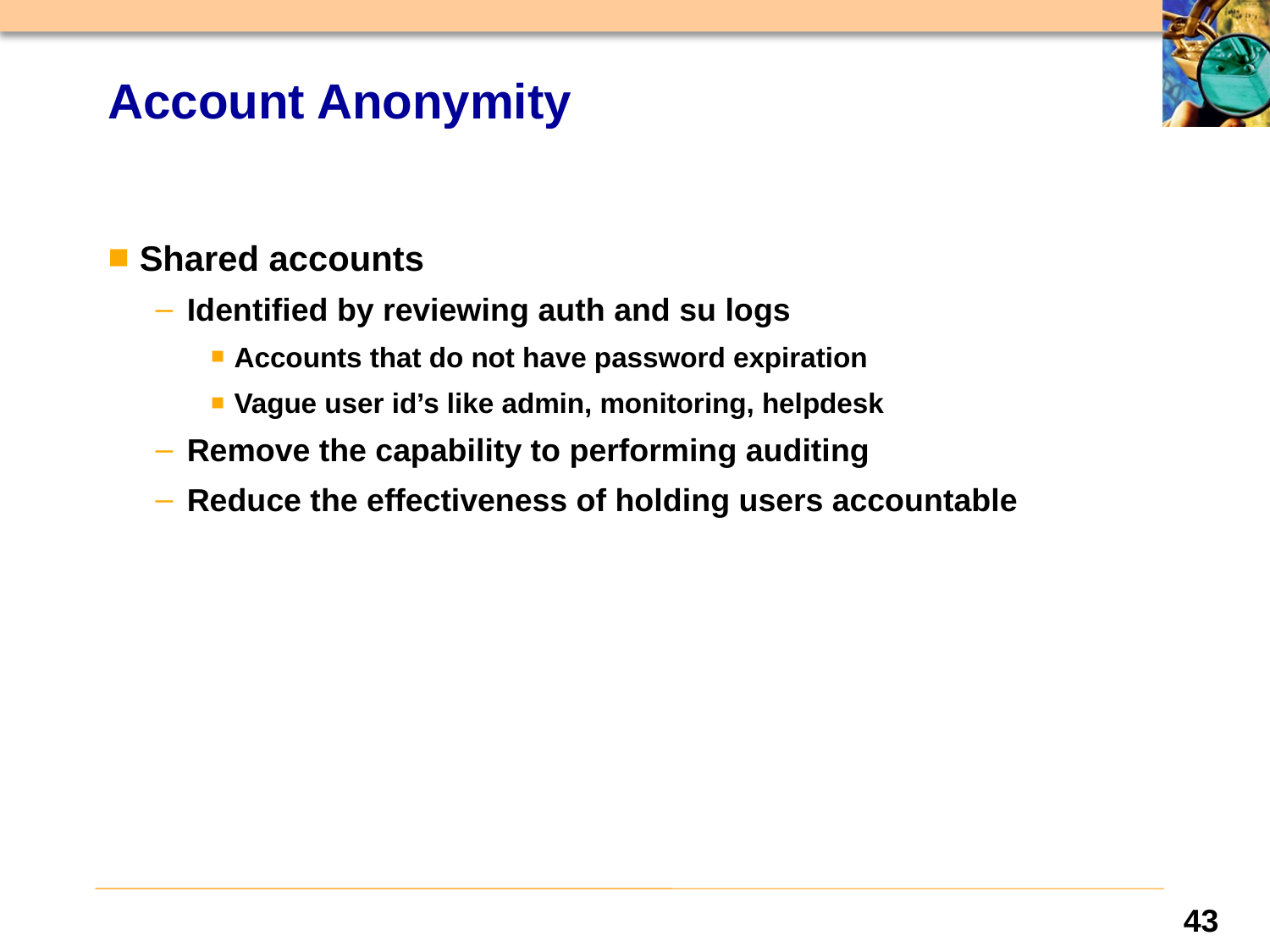

# Account Anonymity

Shared accounts
Identified by reviewing auth and su logs
Accounts that do not have password expiration
Vague user id’s like admin, monitoring, helpdesk
Remove the capability to performing auditing
Reduce the effectiveness of holding users accountable